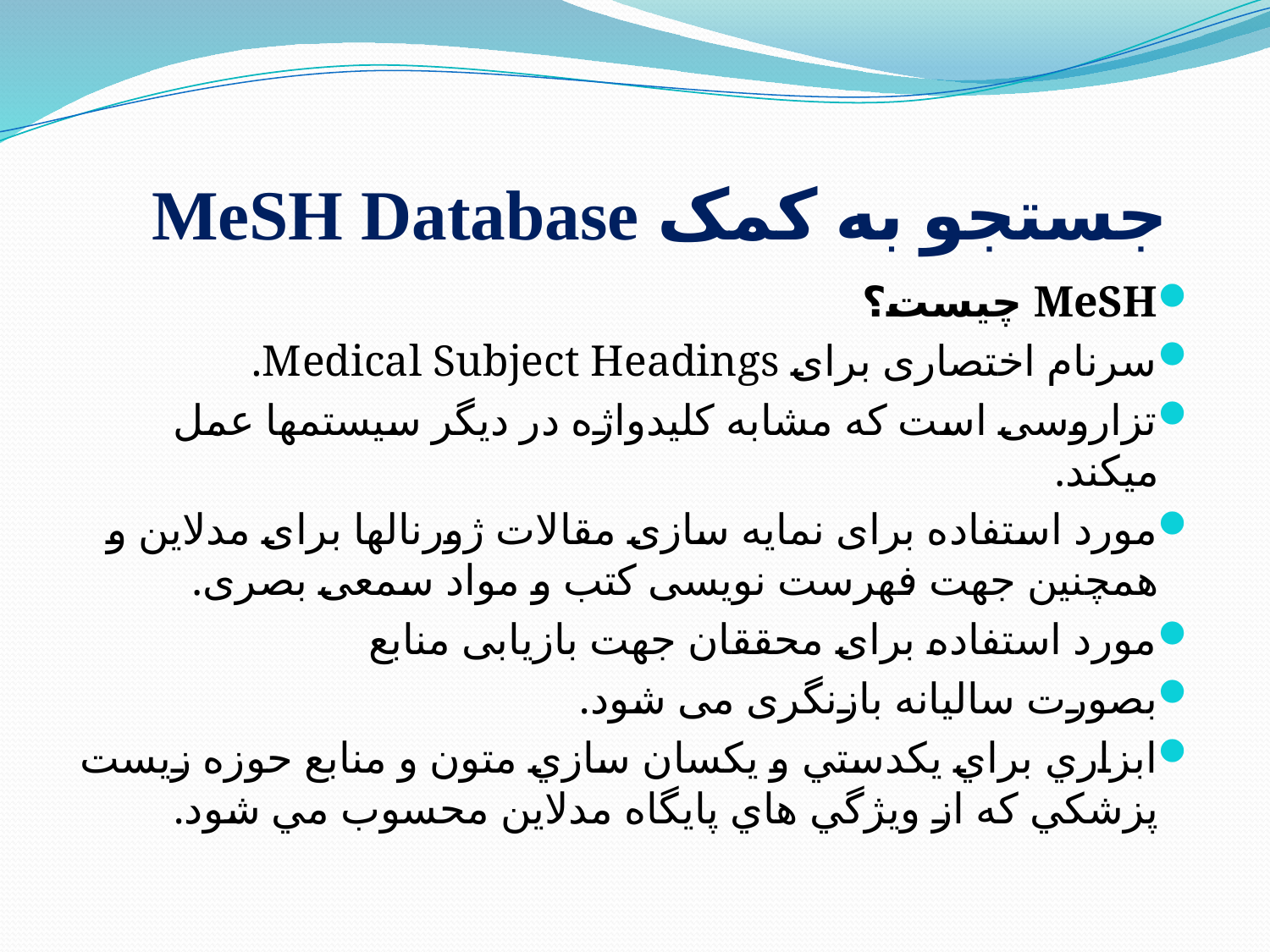

# جستجو به کمک MeSH Database
MeSH چیست؟
سرنام اختصاری برای Medical Subject Headings.
تزاروسی است که مشابه کلیدواژه در دیگر سیستمها عمل میکند.
مورد استفاده برای نمایه سازی مقالات ژورنالها برای مدلاین و همچنین جهت فهرست نویسی کتب و مواد سمعی بصری.
مورد استفاده برای محققان جهت بازیابی منابع
بصورت سالیانه بازنگری می شود.
ابزاري براي يکدستي و يکسان سازي متون و منابع حوزه زيست پزشکي که از ويژگي هاي پايگاه مدلاين محسوب مي شود.